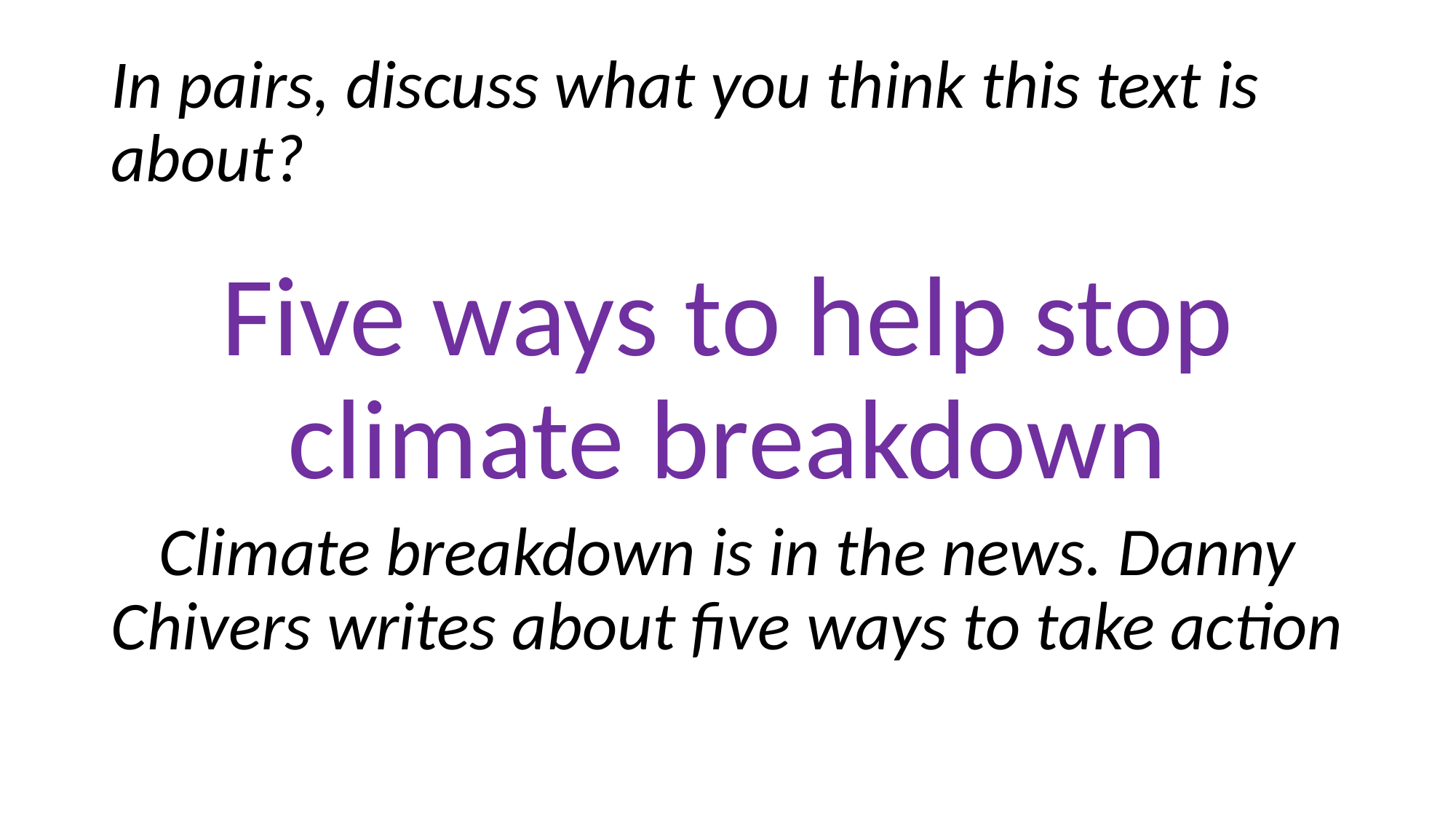

# In pairs, discuss what you think this text is about?
Five ways to help stop climate breakdown
Climate breakdown is in the news. Danny Chivers writes about five ways to take action